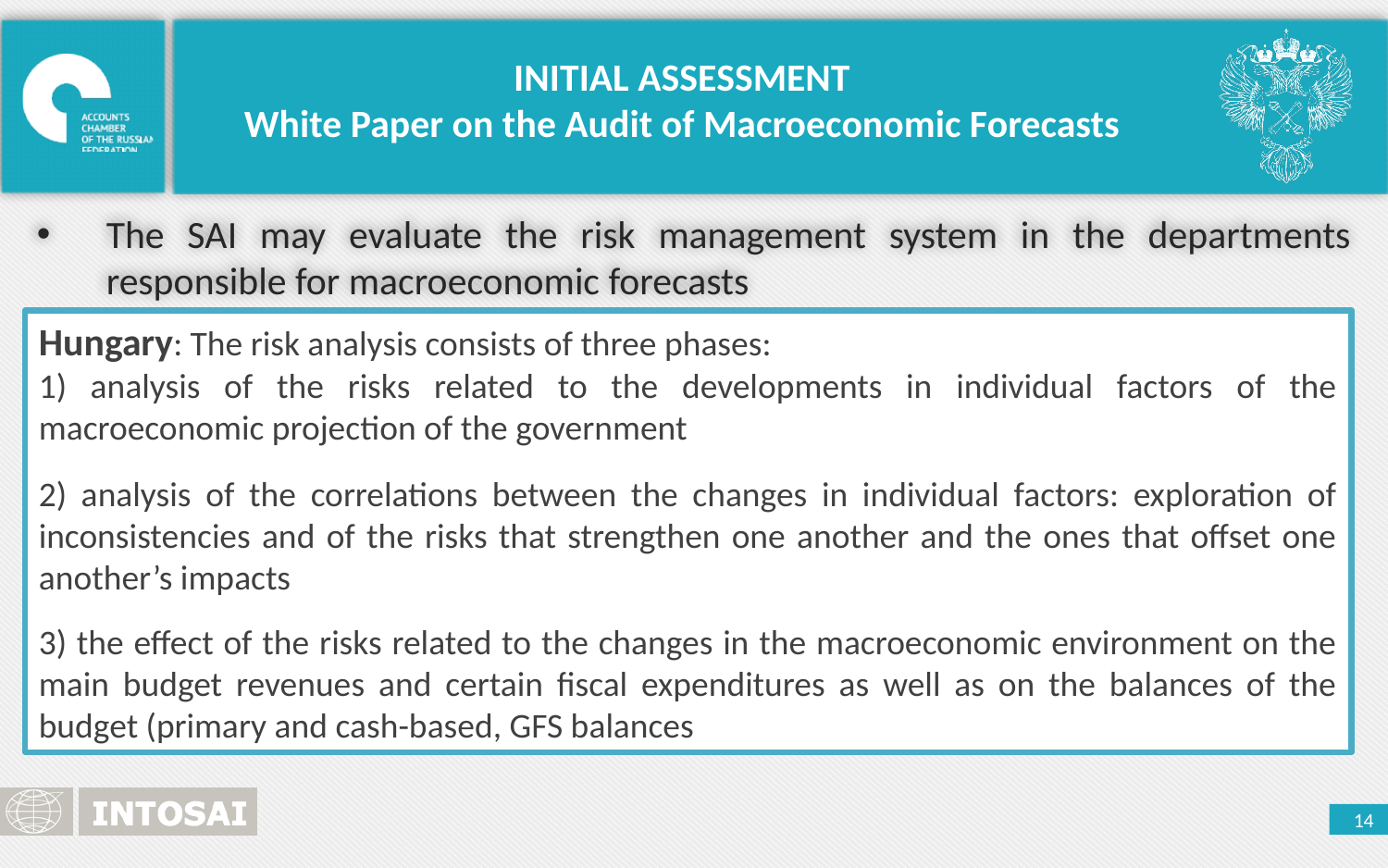

INITIAL ASSESSMENT
White Paper on the Audit of Macroeconomic Forecasts
The SAI may evaluate the risk management system in the departments responsible for macroeconomic forecasts
Hungary: The risk analysis consists of three phases:
1) analysis of the risks related to the developments in individual factors of the macroeconomic projection of the government

2) analysis of the correlations between the changes in individual factors: exploration of inconsistencies and of the risks that strengthen one another and the ones that offset one another’s impacts

3) the effect of the risks related to the changes in the macroeconomic environment on the main budget revenues and certain fiscal expenditures as well as on the balances of the budget (primary and cash-based, GFS balances